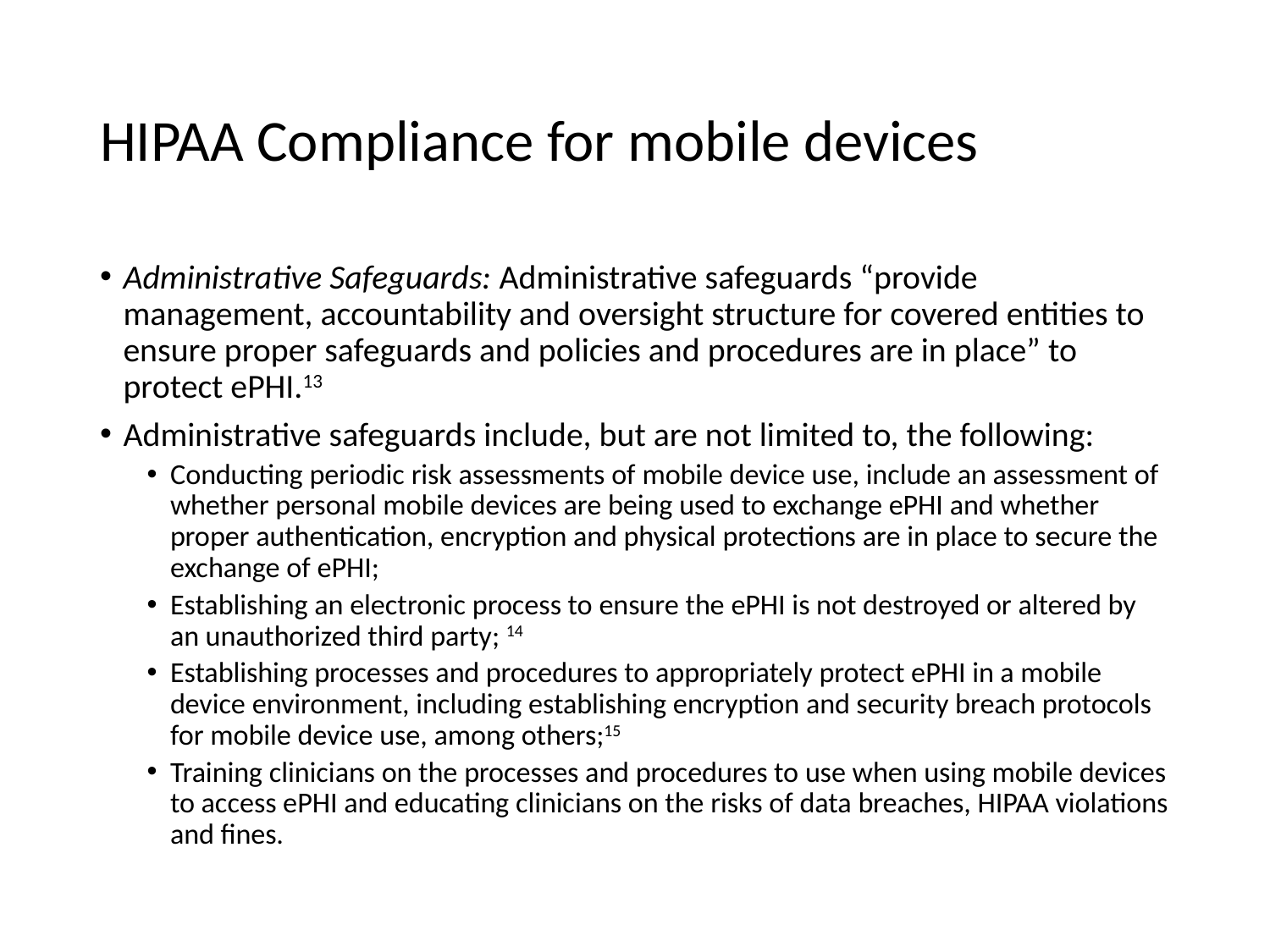

# HIPAA Compliance for mobile devices
Administrative Safeguards: Administrative safeguards “provide management, accountability and oversight structure for covered entities to ensure proper safeguards and policies and procedures are in place” to protect ePHI.13
Administrative safeguards include, but are not limited to, the following:
Conducting periodic risk assessments of mobile device use, include an assessment of whether personal mobile devices are being used to exchange ePHI and whether proper authentication, encryption and physical protections are in place to secure the exchange of ePHI;
Establishing an electronic process to ensure the ePHI is not destroyed or altered by an unauthorized third party; 14
Establishing processes and procedures to appropriately protect ePHI in a mobile device environment, including establishing encryption and security breach protocols for mobile device use, among others;15
Training clinicians on the processes and procedures to use when using mobile devices to access ePHI and educating clinicians on the risks of data breaches, HIPAA violations and fines.